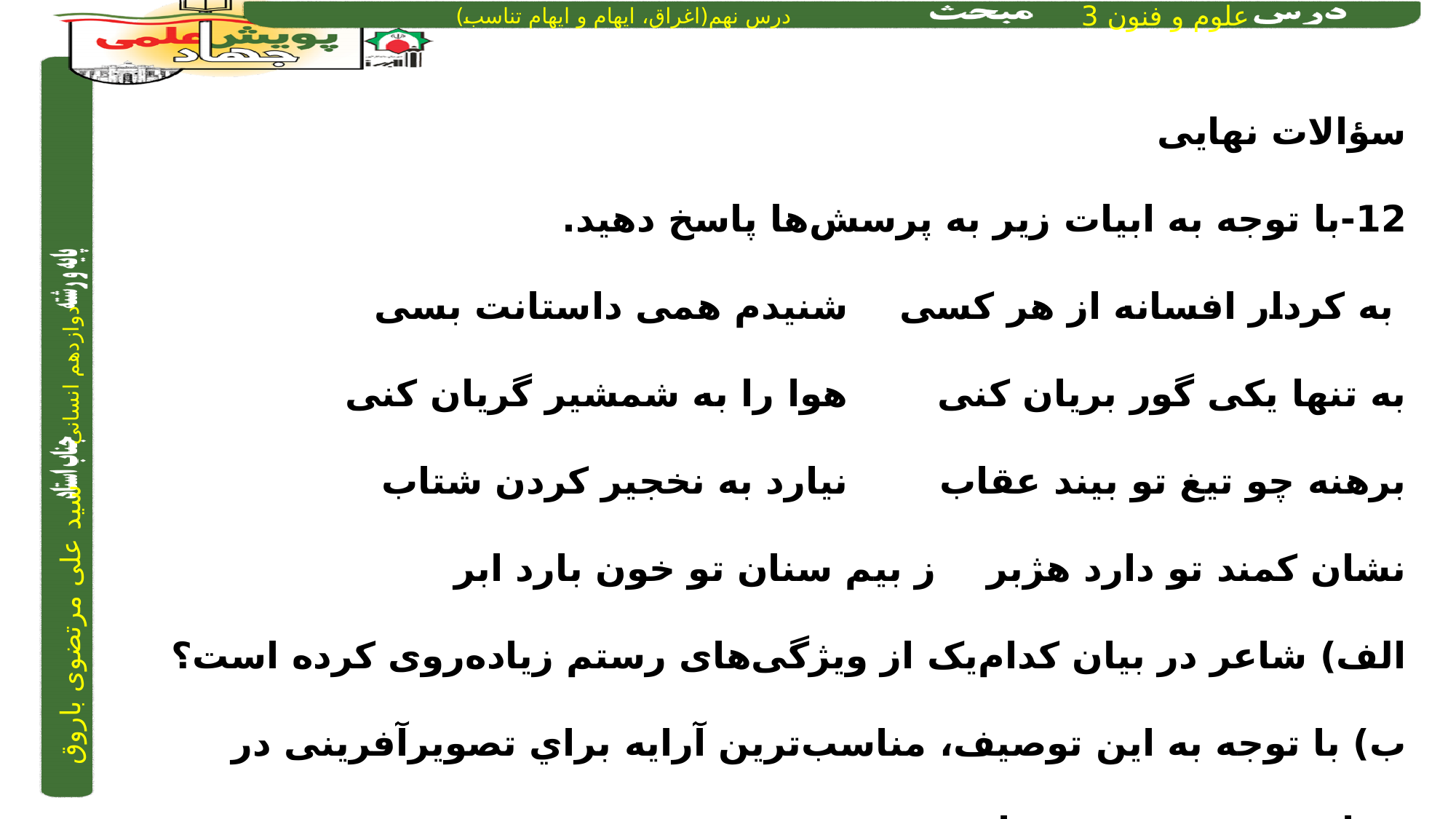

سؤالات نهایی
12-با توجه به ابیات زیر به پرسش‌ها پاسخ دهید.
 به کردار افسانه از هر کسی	 	 شنیدم همی داستانت بسی
به تنها یکی گور بریان کنی	 	 هوا را به شمشیر گریان کنی
برهنه چو تیغ تو بیند عقاب	 	 نیارد به نخجیر کردن شتاب
نشان کمند تو دارد هژبر 	 	  ز بیم سنان تو خون بارد ابر
الف) شاعر در بیان کدام‌یک از ویژگی‌های رستم زیاده‌روی کرده است؟
ب) با توجه به این‌ توصیف، مناسب‌ترین آرایه براي تصویرآفرینی در حماسه .................. است.